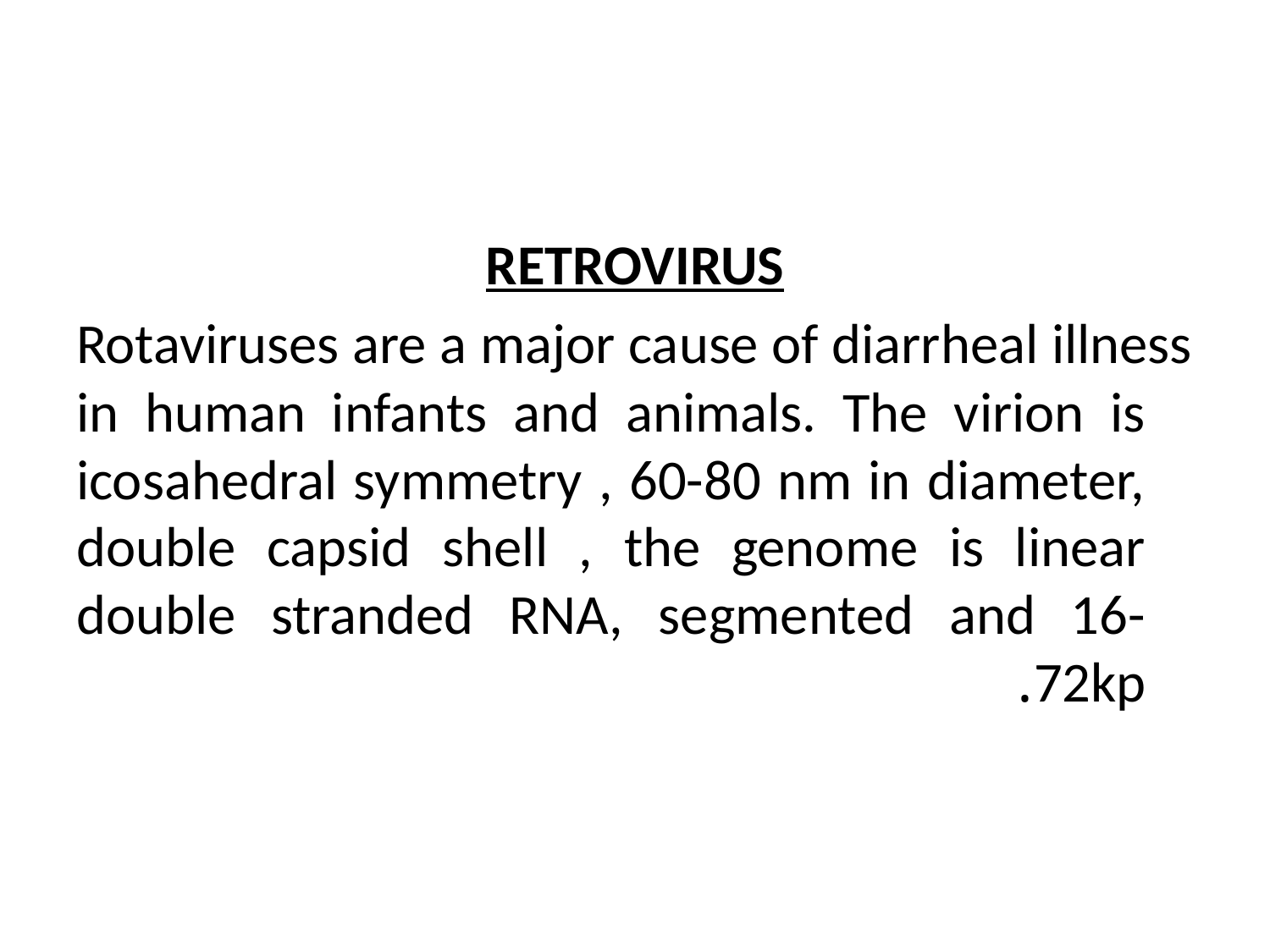

RETROVIRUS
Rotaviruses are a major cause of diarrheal illness in human infants and animals. The virion is icosahedral symmetry , 60-80 nm in diameter, double capsid shell , the genome is linear double stranded RNA, segmented and 16-72kp.